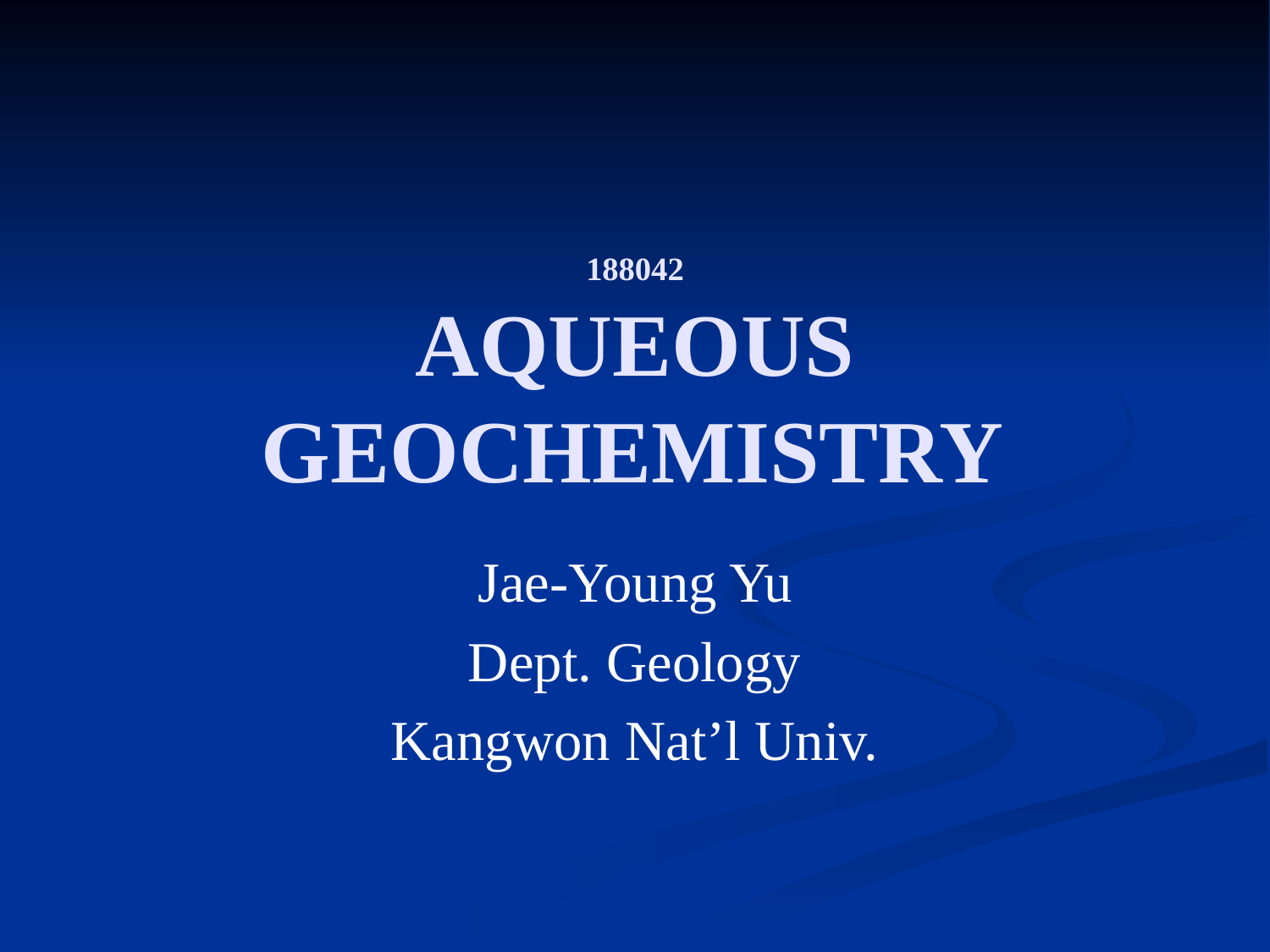

# 188042 AQUEOUS GEOCHEMISTRY
Jae-Young Yu
Dept. Geology
Kangwon Nat’l Univ.